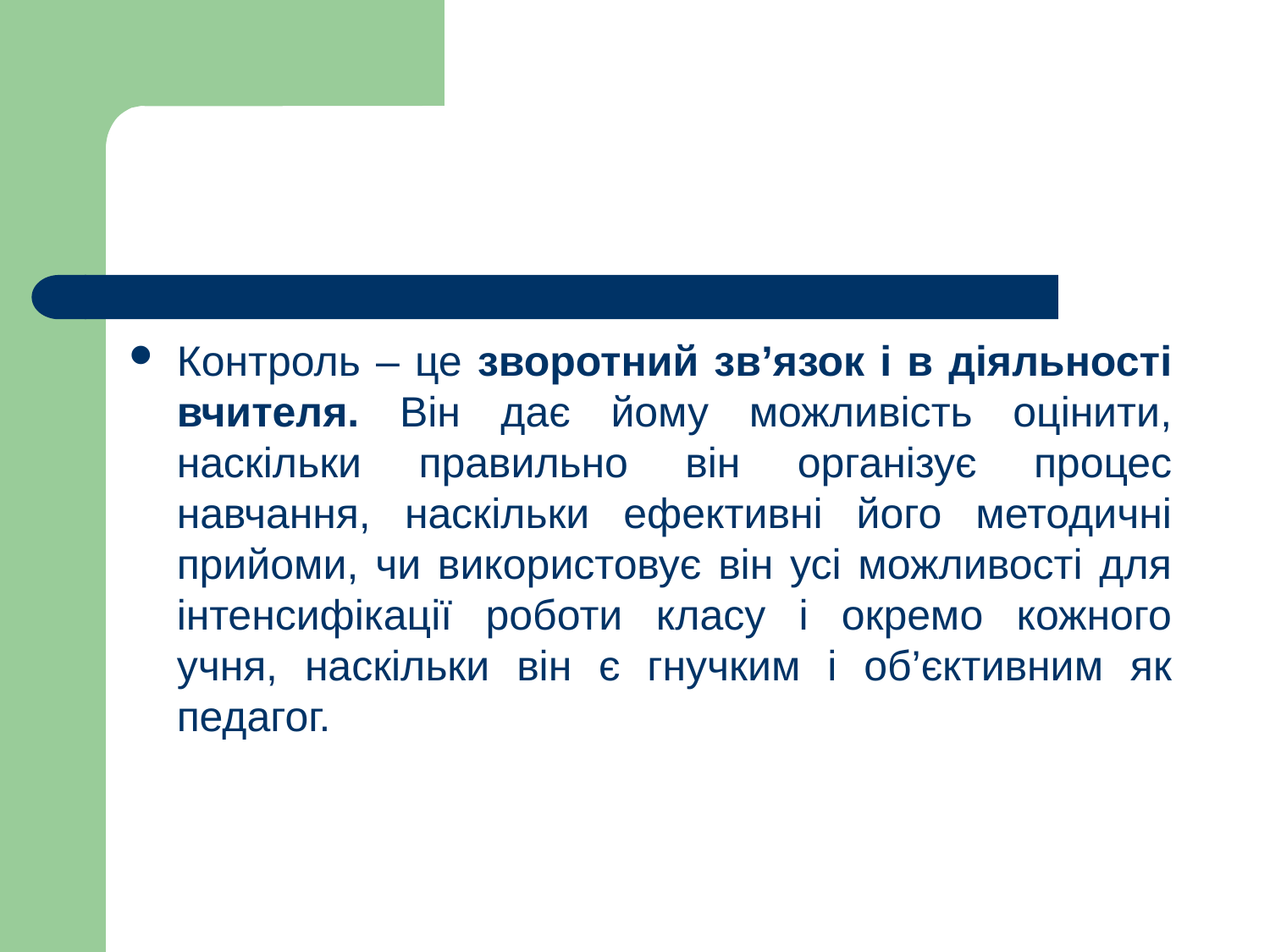

#
Контроль – це зворотний зв’язок і в діяльності вчителя. Він дає йому можливість оцінити, наскільки правильно він організує процес навчання, наскільки ефективні його методичні прийоми, чи використовує він усі можливості для інтенсифікації роботи класу і окремо кожного учня, наскільки він є гнучким і об’єктивним як педагог.